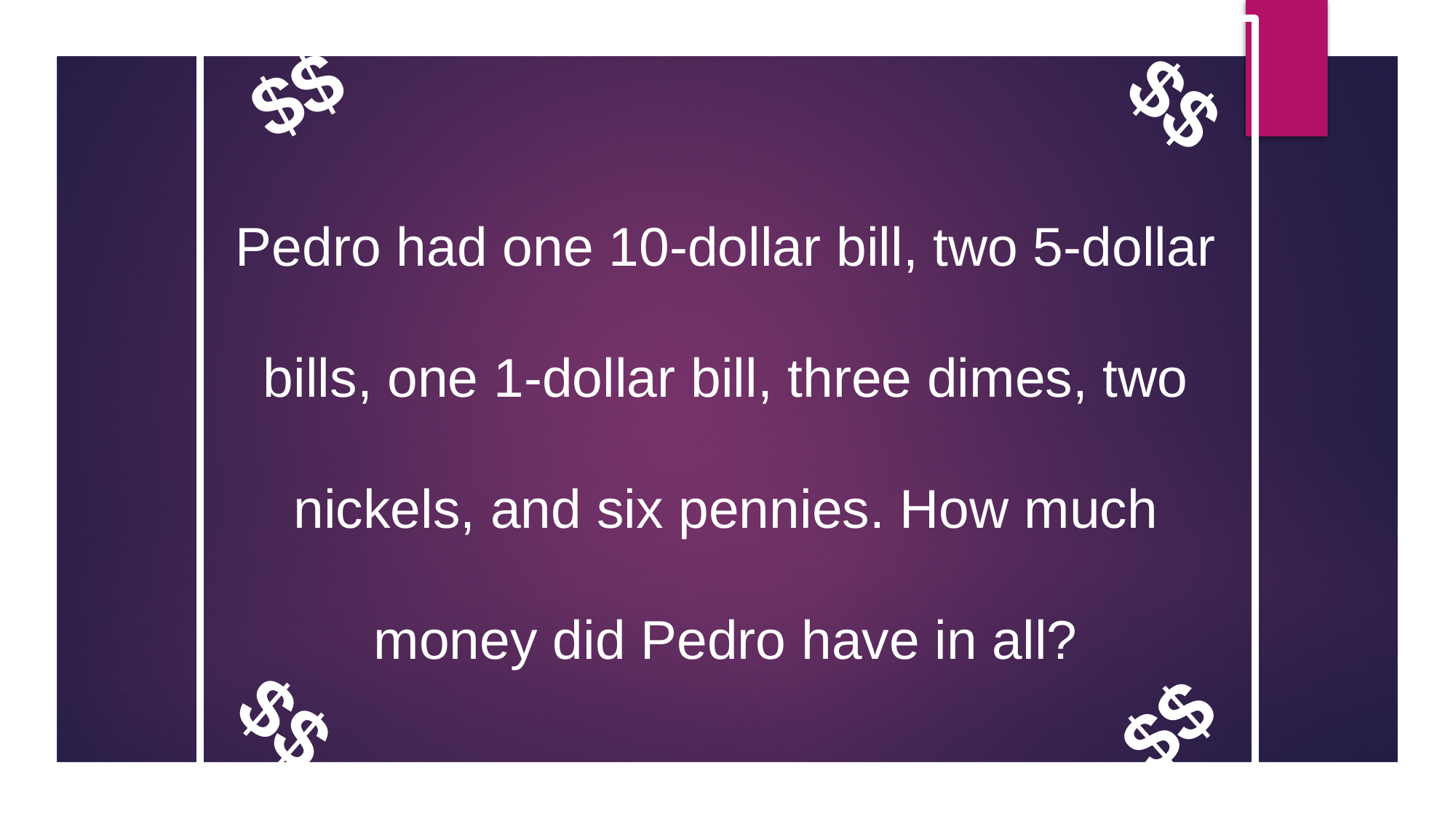

$$
$$
Pedro had one 10-dollar bill, two 5-dollar bills, one 1-dollar bill, three dimes, two nickels, and six pennies. How much money did Pedro have in all?
$$
$$